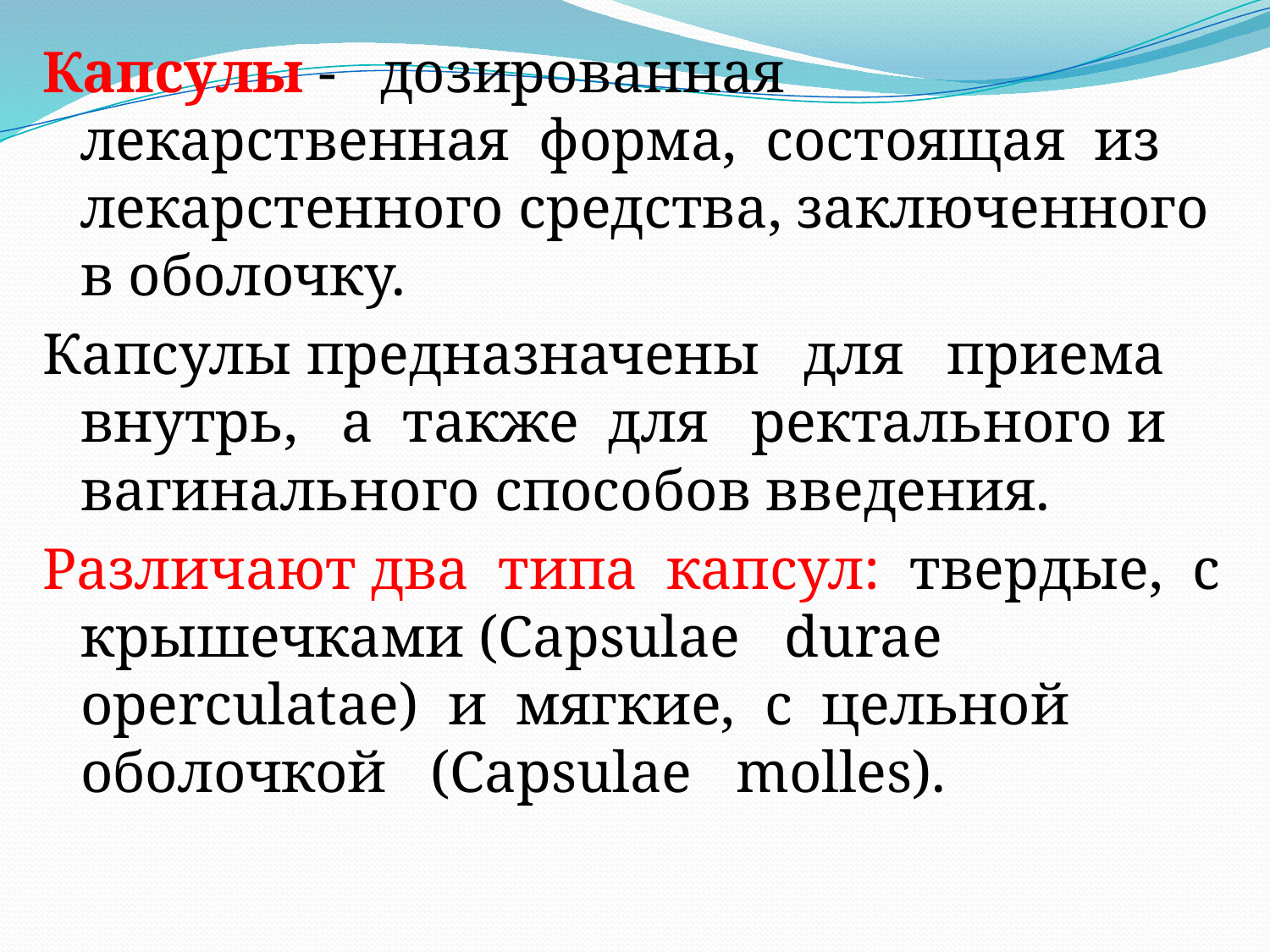

Капсулы -   дозированная  лекарственная  форма,  состоящая  из   лекарстенного средства, заключенного в оболочку.
Капсулы предназначены   для   приема   внутрь,   а  также  для   ректального и вагинального способов введения.
Различают два  типа  капсул:  твердые,  с крышечками (Сарsulae   durae  operculatae)  и  мягкие,  с  цельной  оболочкой   (Capsulae   molles).
#